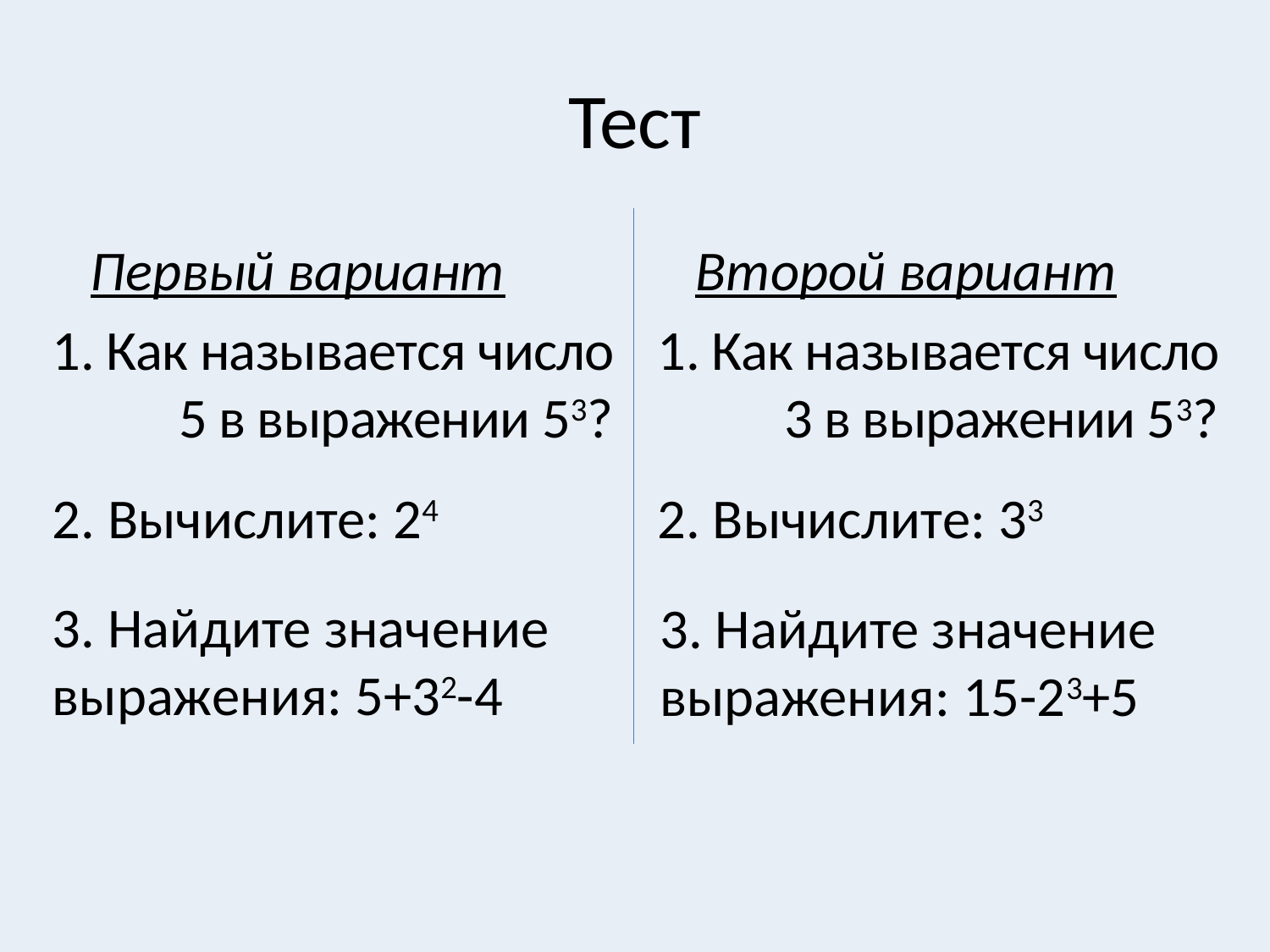

# Тест
	Первый вариант
	Второй вариант
1. Как называется число   	5 в выражении 53?

1. Как называется число 	3 в выражении 53?

2. Вычислите: 24
2. Вычислите: 33
3. Найдите значение выражения: 5+32-4
3. Найдите значение выражения: 15-23+5